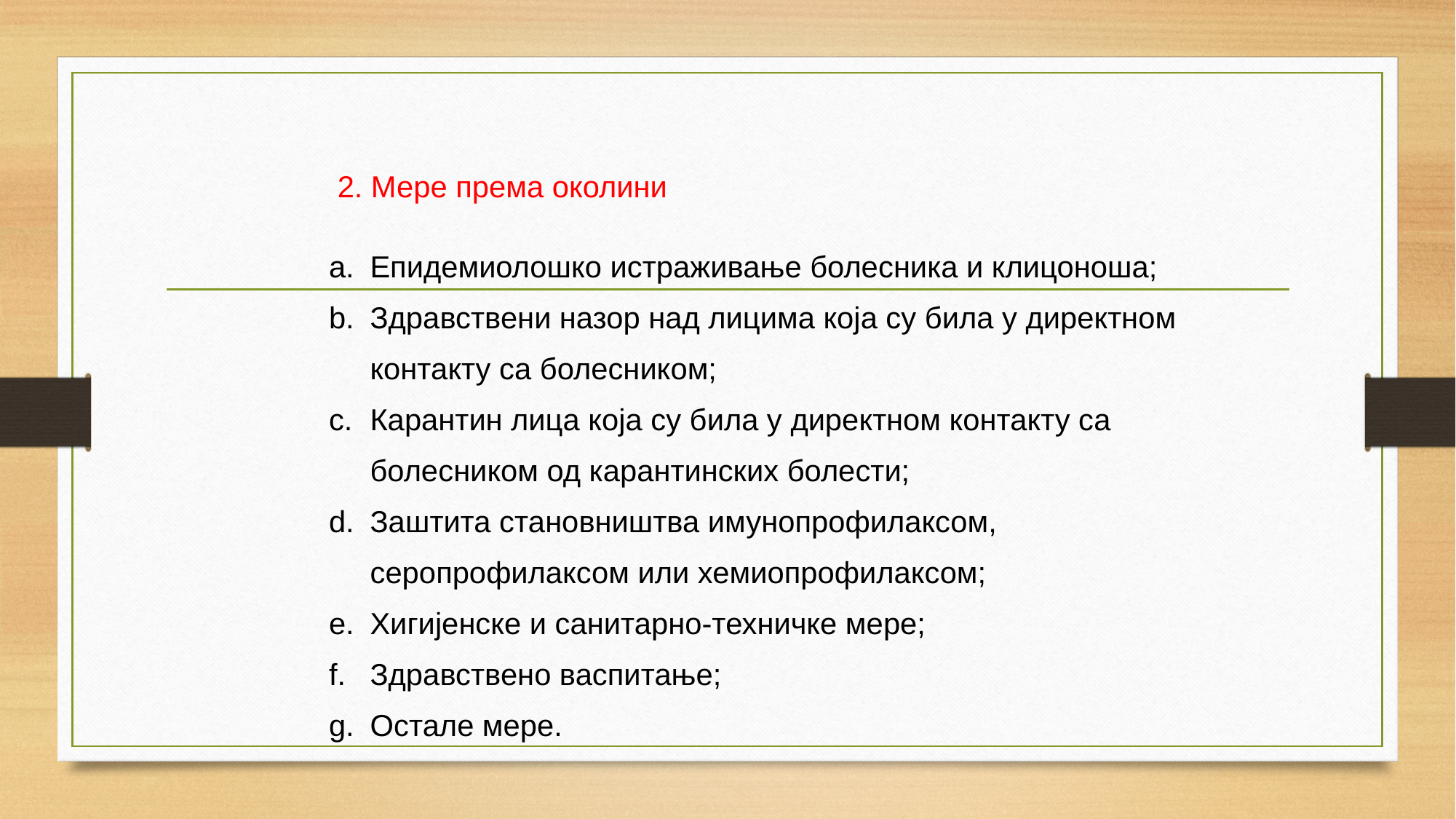

2. Мере према околини
Епидемиолошко истраживање болесника и клицоноша;
Здравствени назор над лицима која су била у директном контакту са болесником;
Карантин лица која су била у директном контакту са болесником од карантинских болести;
Заштита становништва имунопрофилаксом, серопрофилаксом или хемиопрофилаксом;
Хигијенске и санитарно-техничке мере;
Здравствено васпитање;
Остале мере.